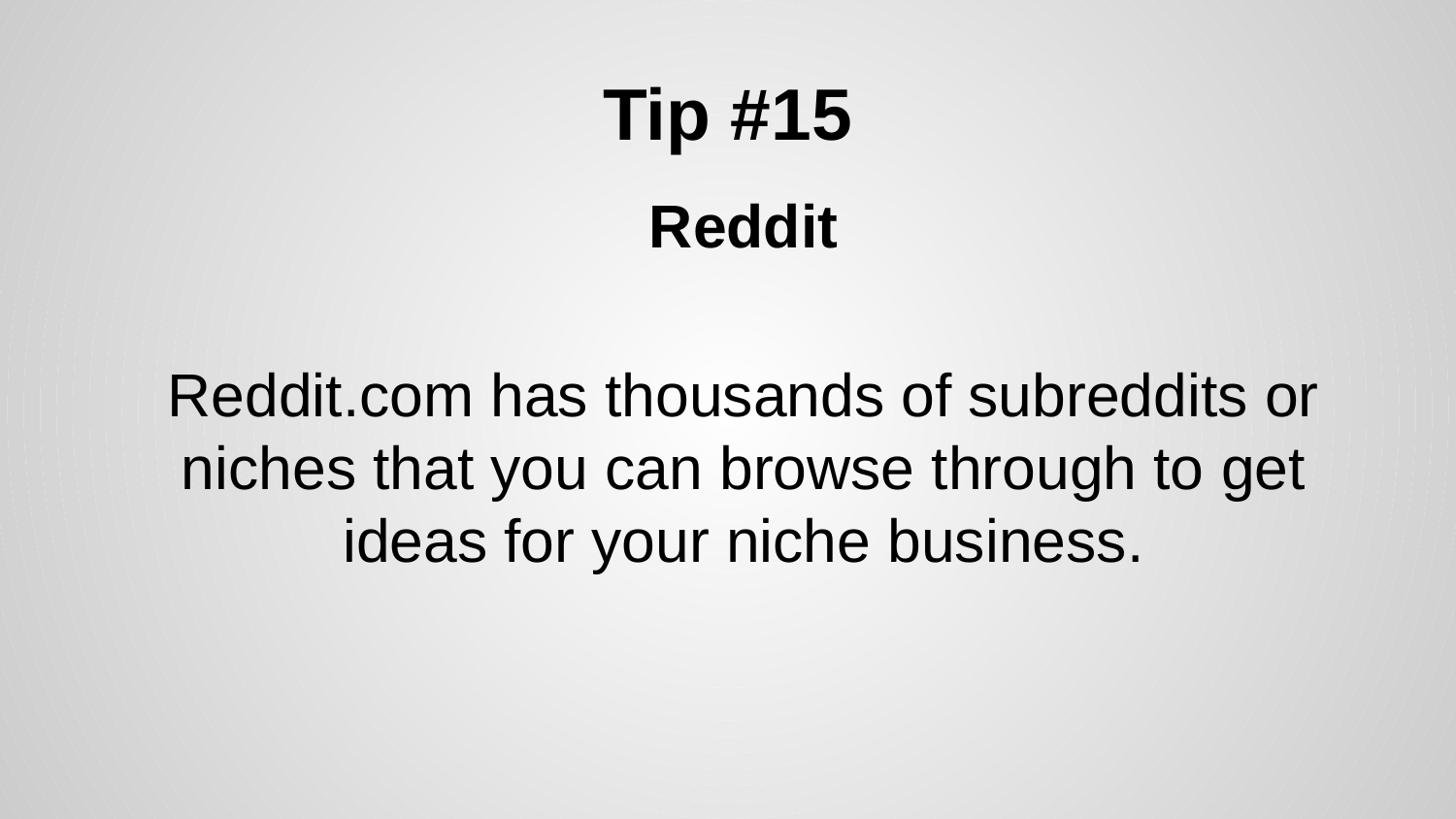

# Tip #15

Reddit

Reddit.com has thousands of subreddits or niches that you can browse through to get ideas for your niche business.